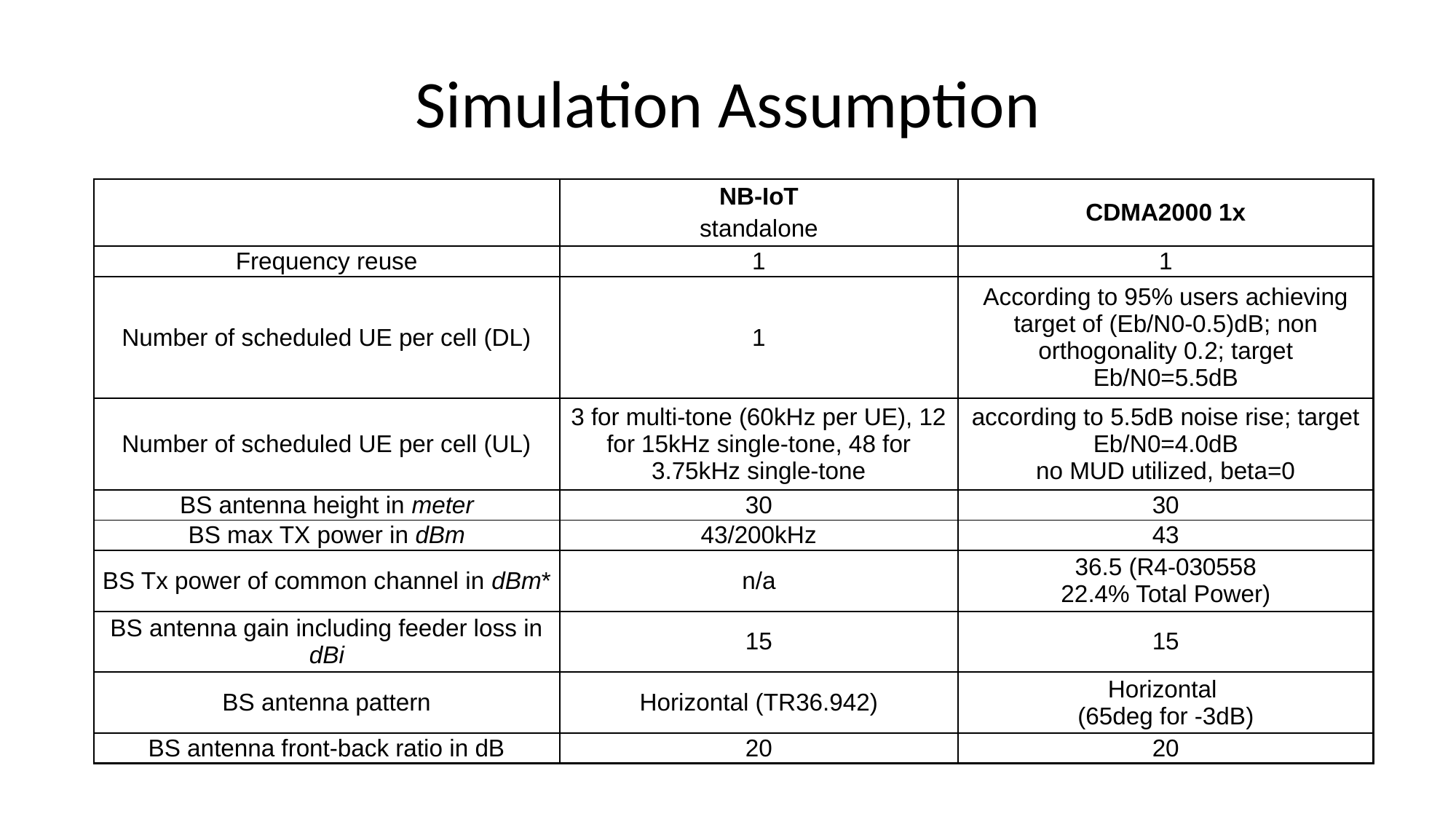

# Simulation Assumption
|  | NB-IoT standalone | CDMA2000 1x |
| --- | --- | --- |
| Frequency reuse | 1 | 1 |
| Number of scheduled UE per cell (DL) | 1 | According to 95% users achieving target of (Eb/N0-0.5)dB; non orthogonality 0.2; target Eb/N0=5.5dB |
| Number of scheduled UE per cell (UL) | 3 for multi-tone (60kHz per UE), 12 for 15kHz single-tone, 48 for 3.75kHz single-tone | according to 5.5dB noise rise; target Eb/N0=4.0dB no MUD utilized, beta=0 |
| BS antenna height in meter | 30 | 30 |
| BS max TX power in dBm | 43/200kHz | 43 |
| BS Tx power of common channel in dBm\* | n/a | 36.5 (R4-030558 22.4% Total Power) |
| BS antenna gain including feeder loss in dBi | 15 | 15 |
| BS antenna pattern | Horizontal (TR36.942) | Horizontal (65deg for -3dB) |
| BS antenna front-back ratio in dB | 20 | 20 |